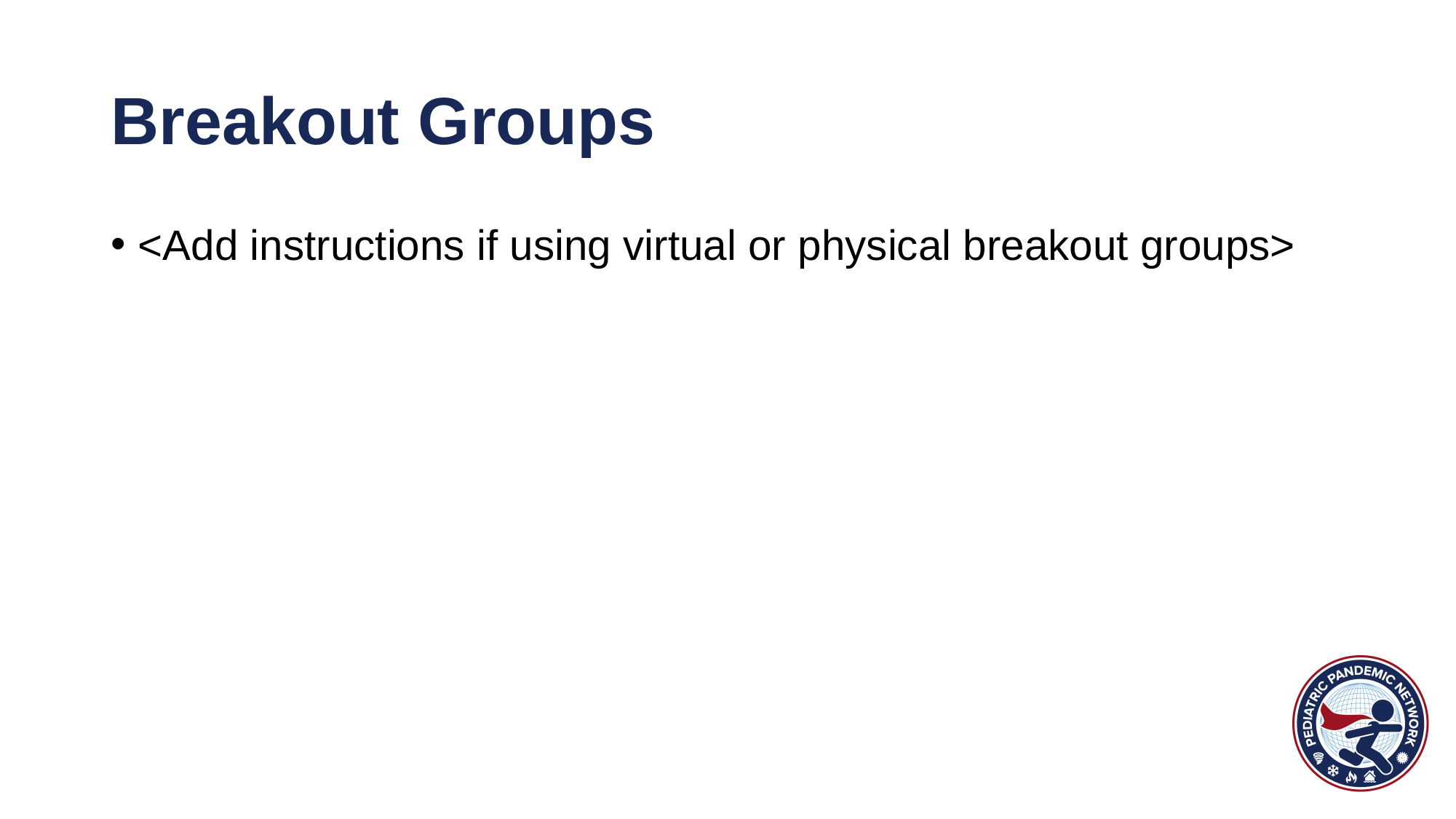

# Breakout Groups
<Add instructions if using virtual or physical breakout groups>